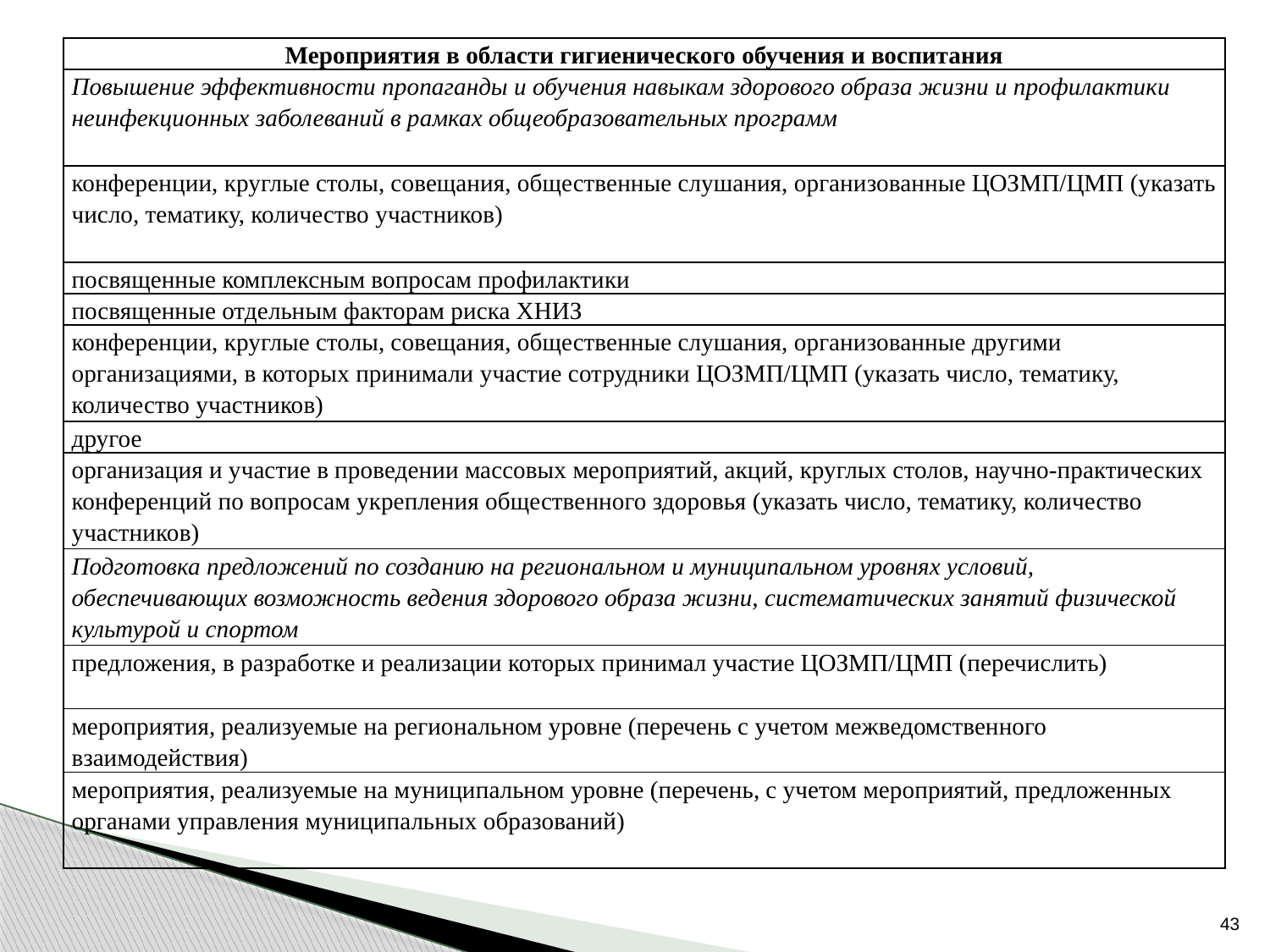

| Мероприятия в области гигиенического обучения и воспитания |
| --- |
| Повышение эффективности пропаганды и обучения навыкам здорового образа жизни и профилактики неинфекционных заболеваний в рамках общеобразовательных программ |
| конференции, круглые столы, совещания, общественные слушания, организованные ЦОЗМП/ЦМП (указать число, тематику, количество участников) |
| посвященные комплексным вопросам профилактики |
| посвященные отдельным факторам риска ХНИЗ |
| конференции, круглые столы, совещания, общественные слушания, организованные другими организациями, в которых принимали участие сотрудники ЦОЗМП/ЦМП (указать число, тематику, количество участников) |
| другое |
| организация и участие в проведении массовых мероприятий, акций, круглых столов, научно-практических конференций по вопросам укрепления общественного здоровья (указать число, тематику, количество участников) |
| Подготовка предложений по созданию на региональном и муниципальном уровнях условий, обеспечивающих возможность ведения здорового образа жизни, систематических занятий физической культурой и спортом |
| предложения, в разработке и реализации которых принимал участие ЦОЗМП/ЦМП (перечислить) |
| мероприятия, реализуемые на региональном уровне (перечень с учетом межведомственного взаимодействия) |
| мероприятия, реализуемые на муниципальном уровне (перечень, с учетом мероприятий, предложенных органами управления муниципальных образований) |
43